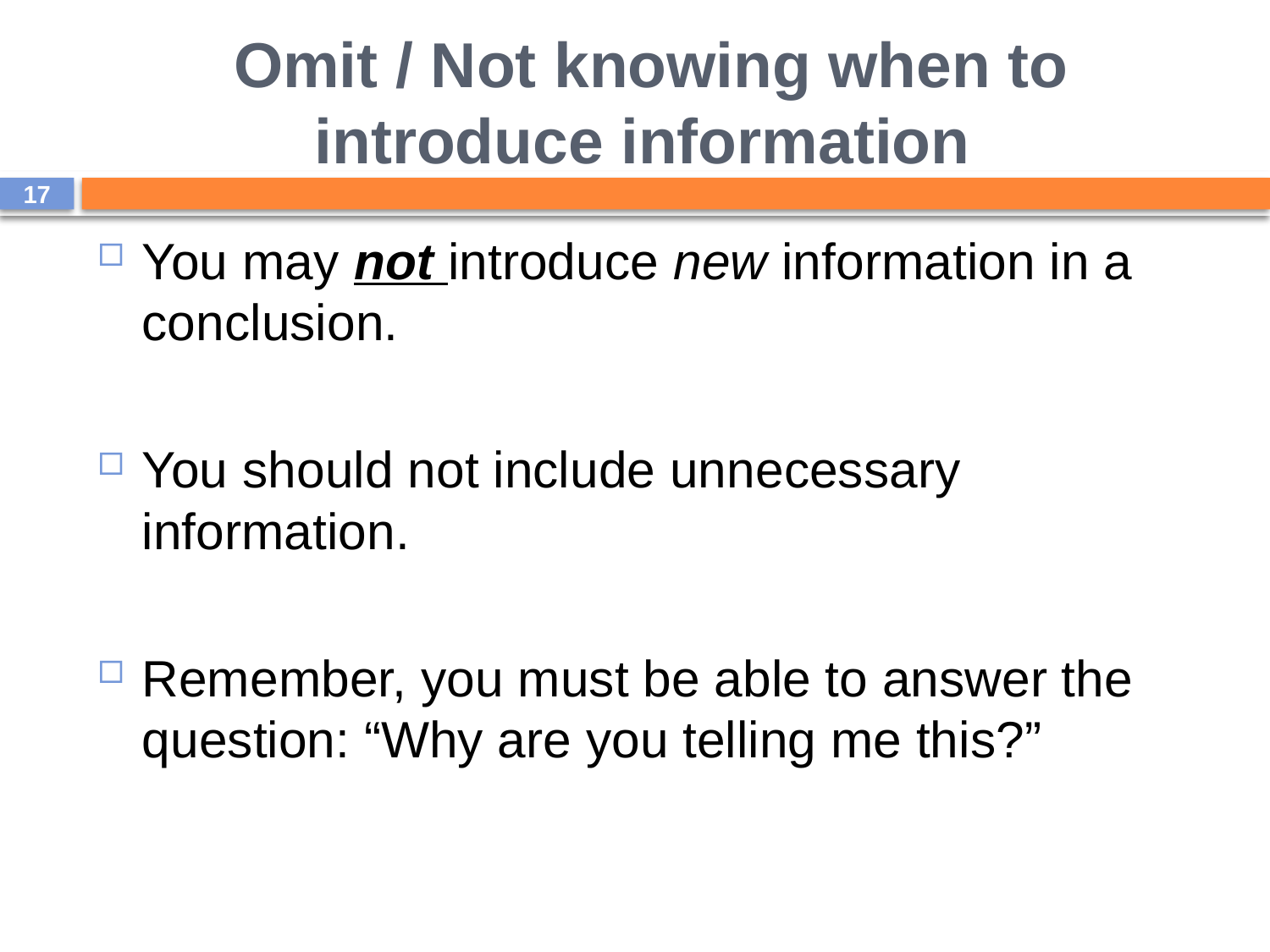

# Omit / Not knowing when to introduce information
17
You may not introduce new information in a conclusion.

You should not include unnecessary information.

Remember, you must be able to answer the question: “Why are you telling me this?”